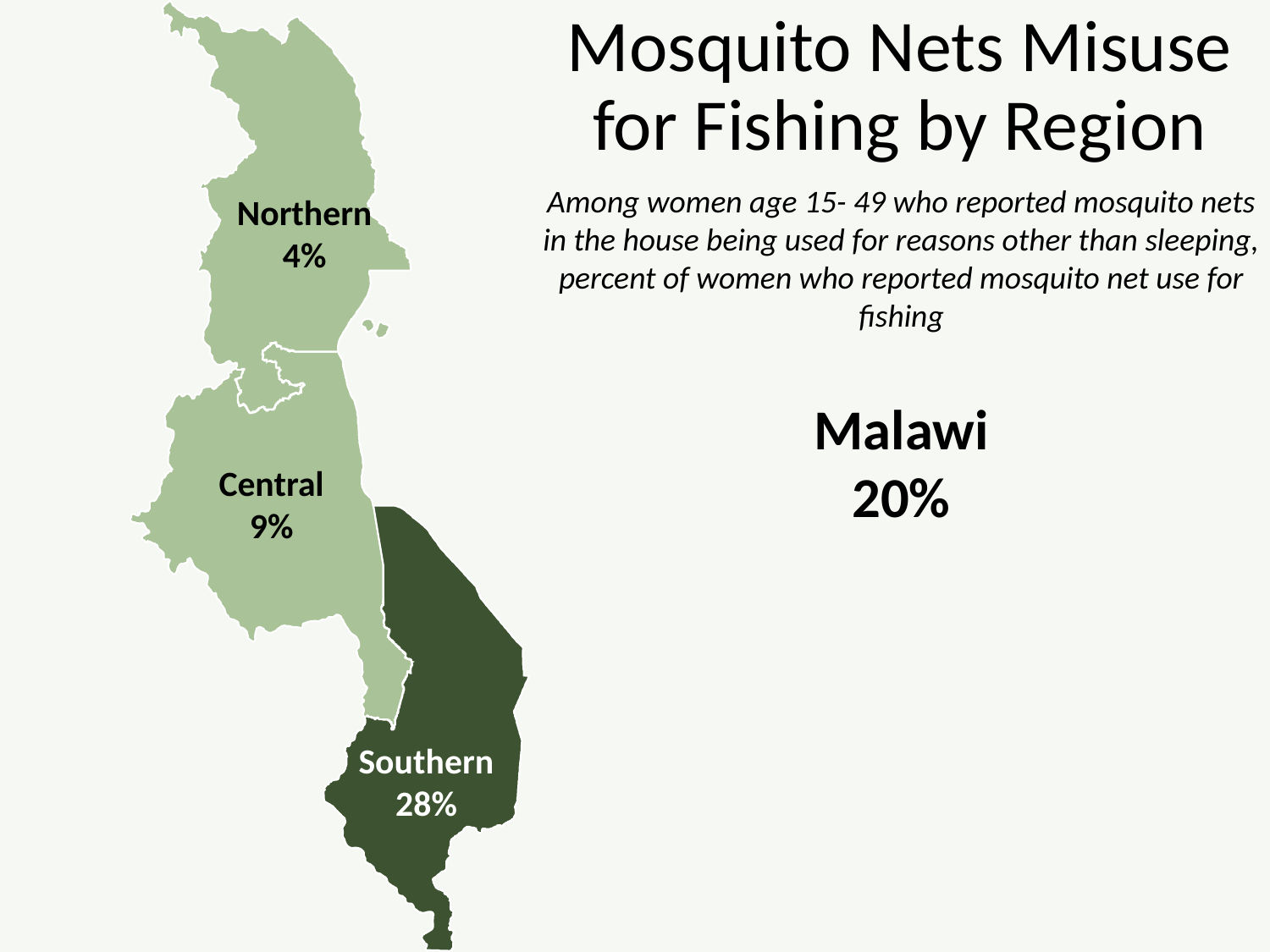

# Mosquito Nets Misuse for Fishing by Region
Among women age 15- 49 who reported mosquito nets in the house being used for reasons other than sleeping, percent of women who reported mosquito net use for fishing
Northern
4%

Malawi
20%
Central
9%

Southern
28%